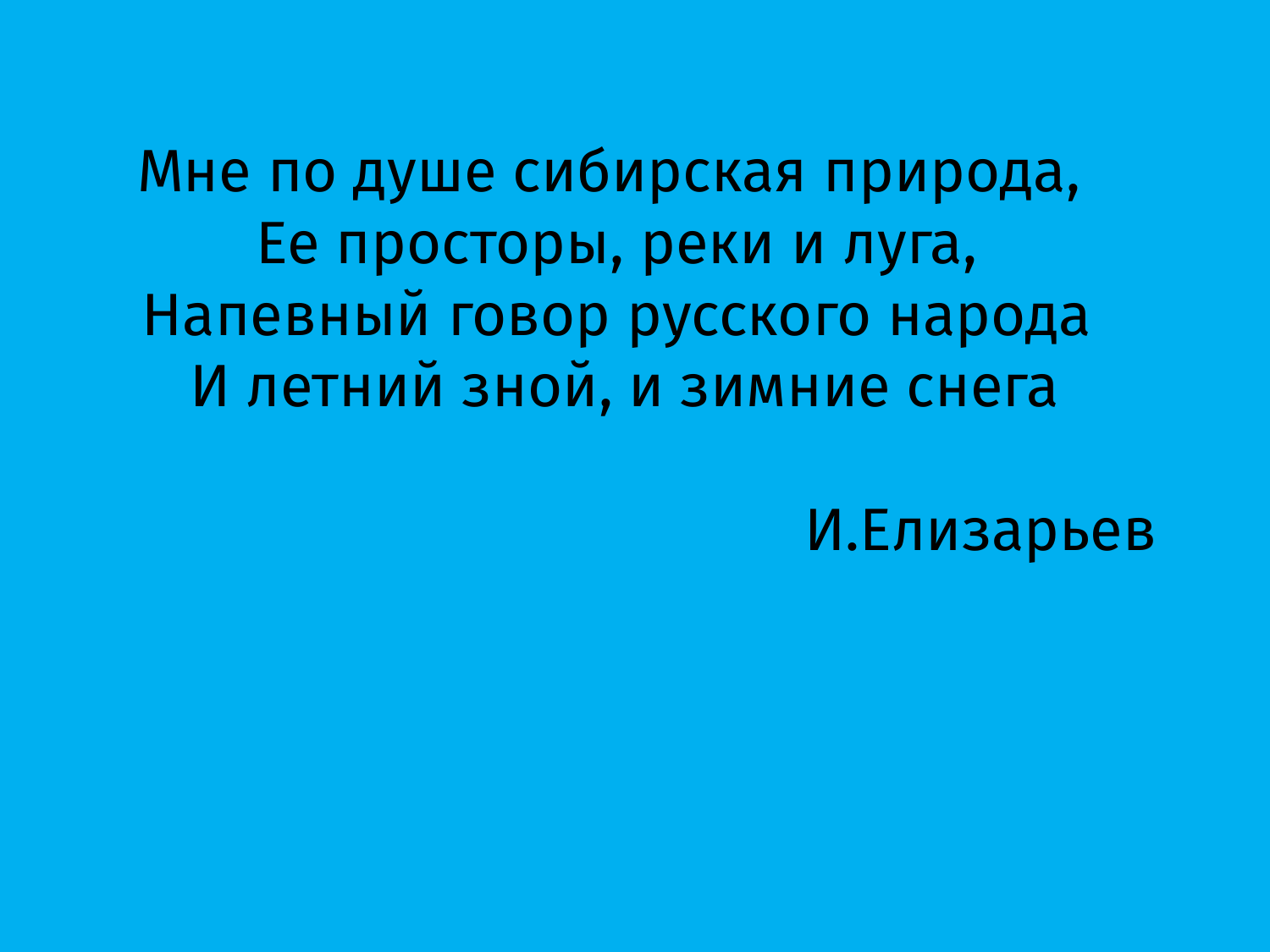

# Мне по душе сибирская природа, Ее просторы, реки и луга, Напевный говор русского народа И летний зной, и зимние снега   И.Елизарьев